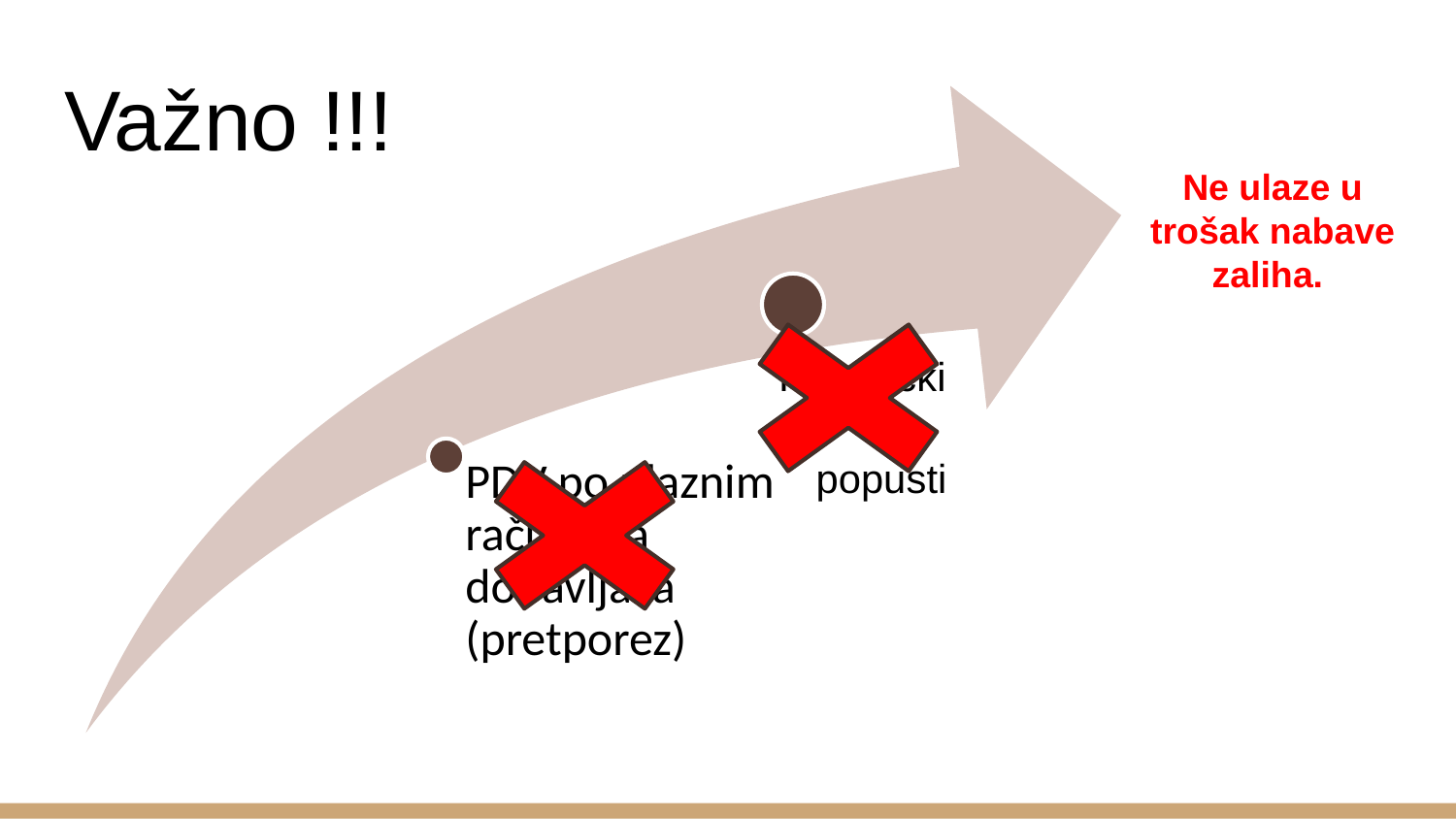

# Važno !!!
PDV po ulaznim računima dobavljača (pretporez)

   Trgovački
       popusti
Ne ulaze u trošak nabave zaliha.